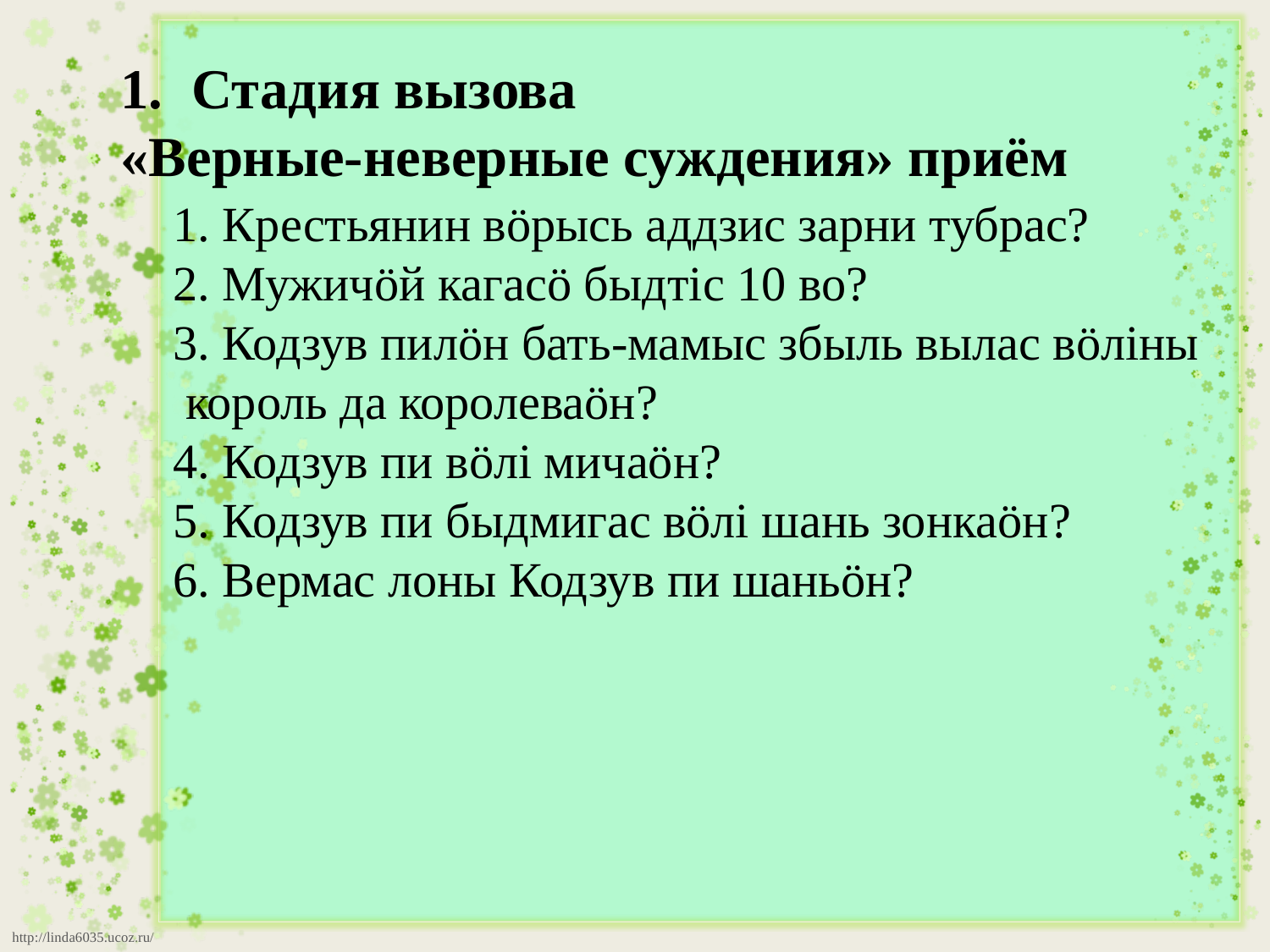

Стадия вызова
«Верные-неверные суждения» приём
1. Крестьянин вöрысь аддзис зарни тубрас?
2. Мужичöй кагасö быдтiс 10 во?
3. Кодзув пилöн бать-мамыс збыль вылас вöлiны
 король да королеваöн?
4. Кодзув пи вöлi мичаöн?
5. Кодзув пи быдмигас вöлi шань зонкаöн?
6. Вермас лоны Кодзув пи шаньöн?